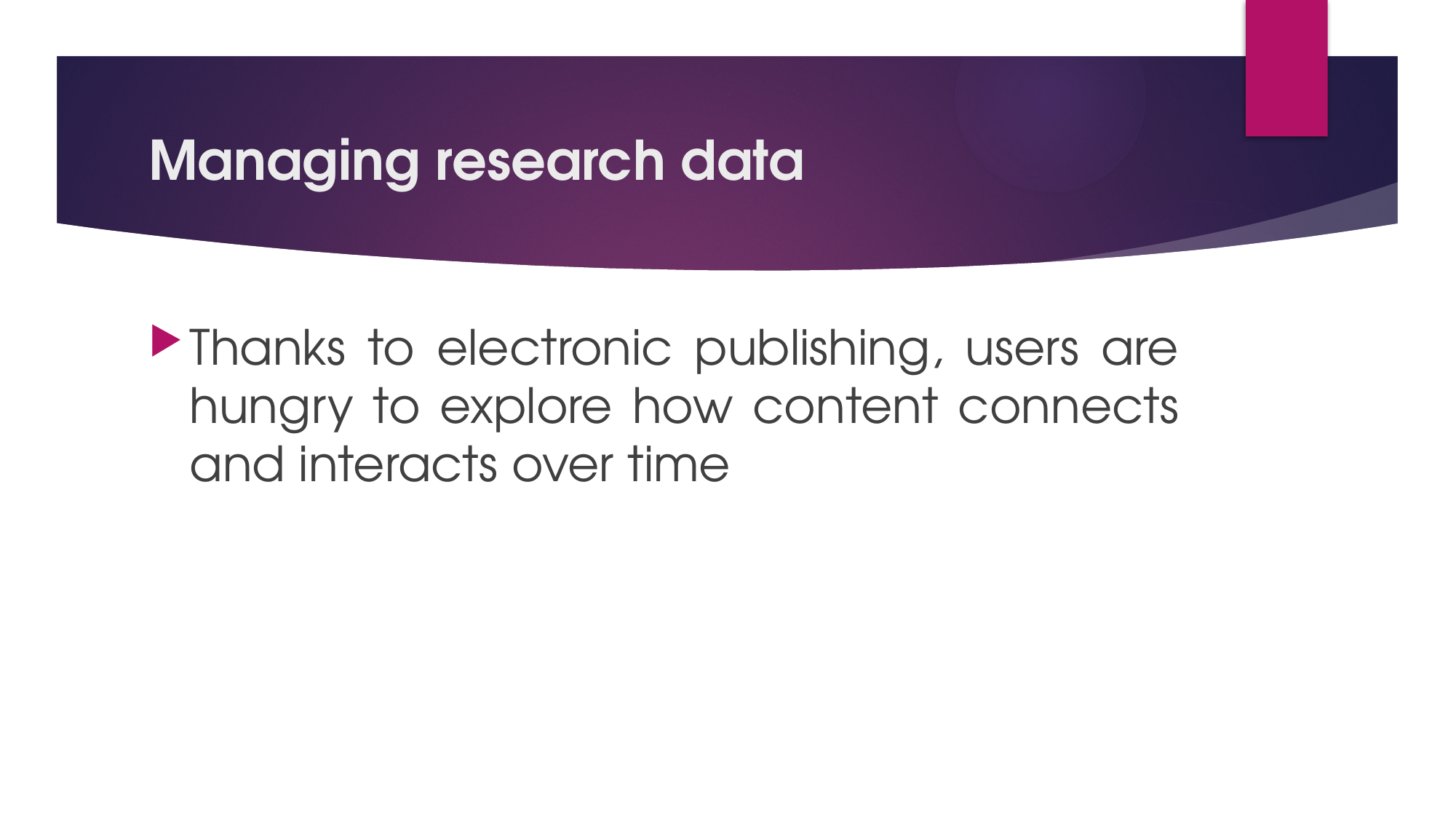

# Managing research data
Thanks to electronic publishing, users are hungry to explore how content connects and interacts over time